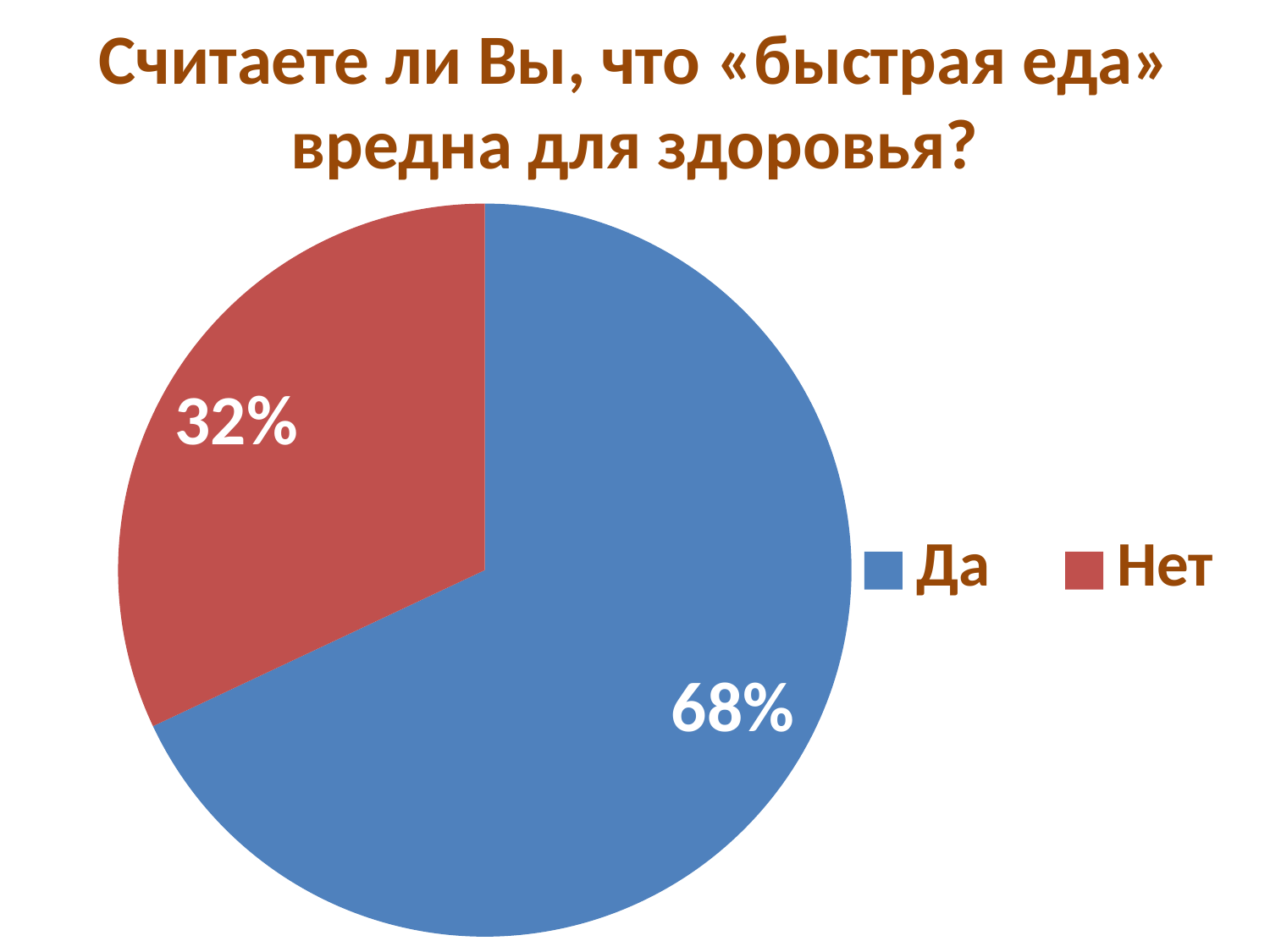

# Считаете ли Вы, что «быстрая еда» вредна для здоровья?

### Chart

| Category | Учащиеся школы |
|---|---|
| Да | 34.0 |
| Нет | 16.0 |